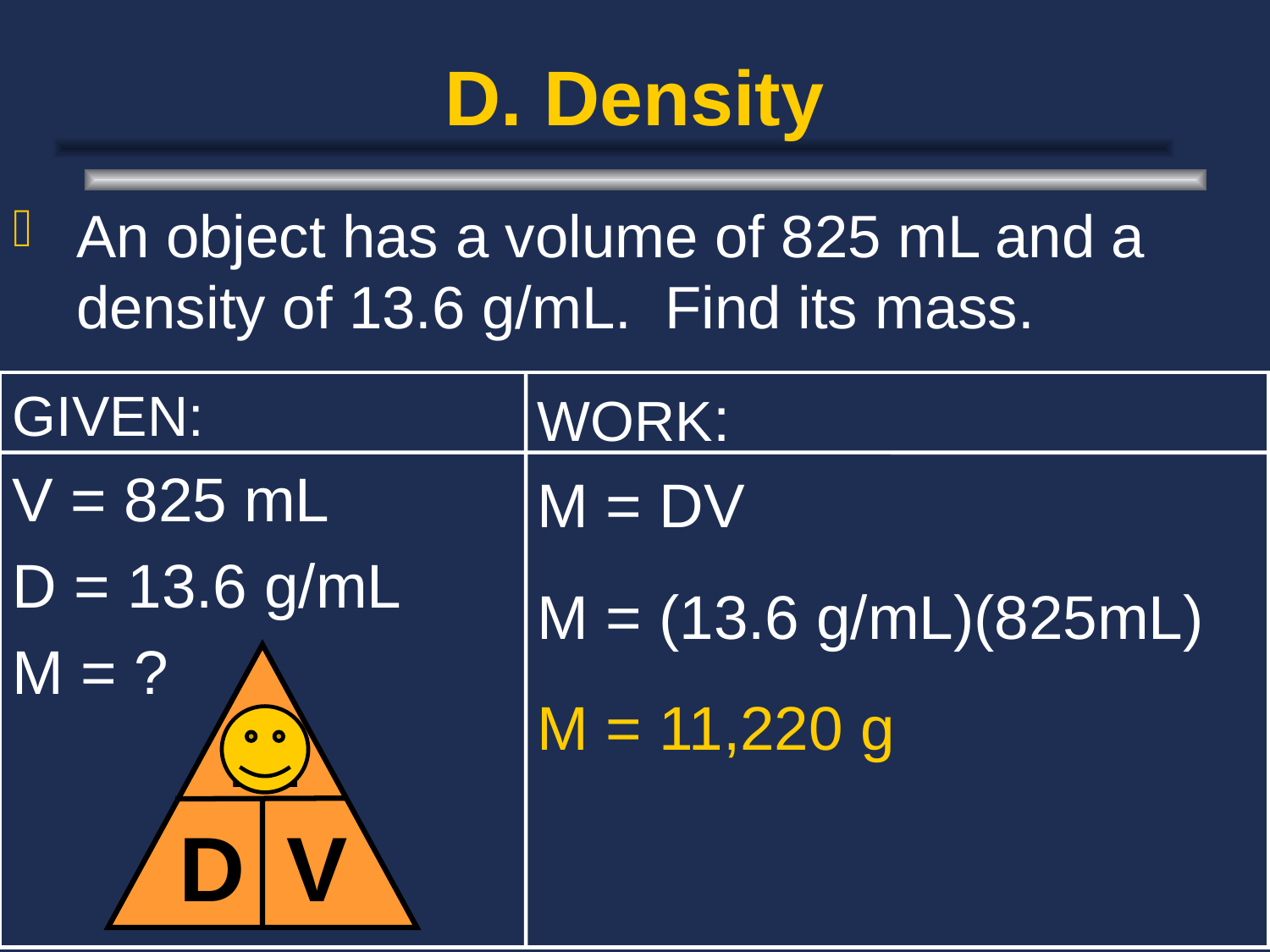

# D. Density
An object has a volume of 825 mL and a density of 13.6 g/mL.  Find its mass.

GIVEN:
V = 825 mL
D = 13.6 g/mL
M = ?
WORK:
M = DV
M = (13.6 g/mL)(825mL)
M = 11,220 g

M
D
V